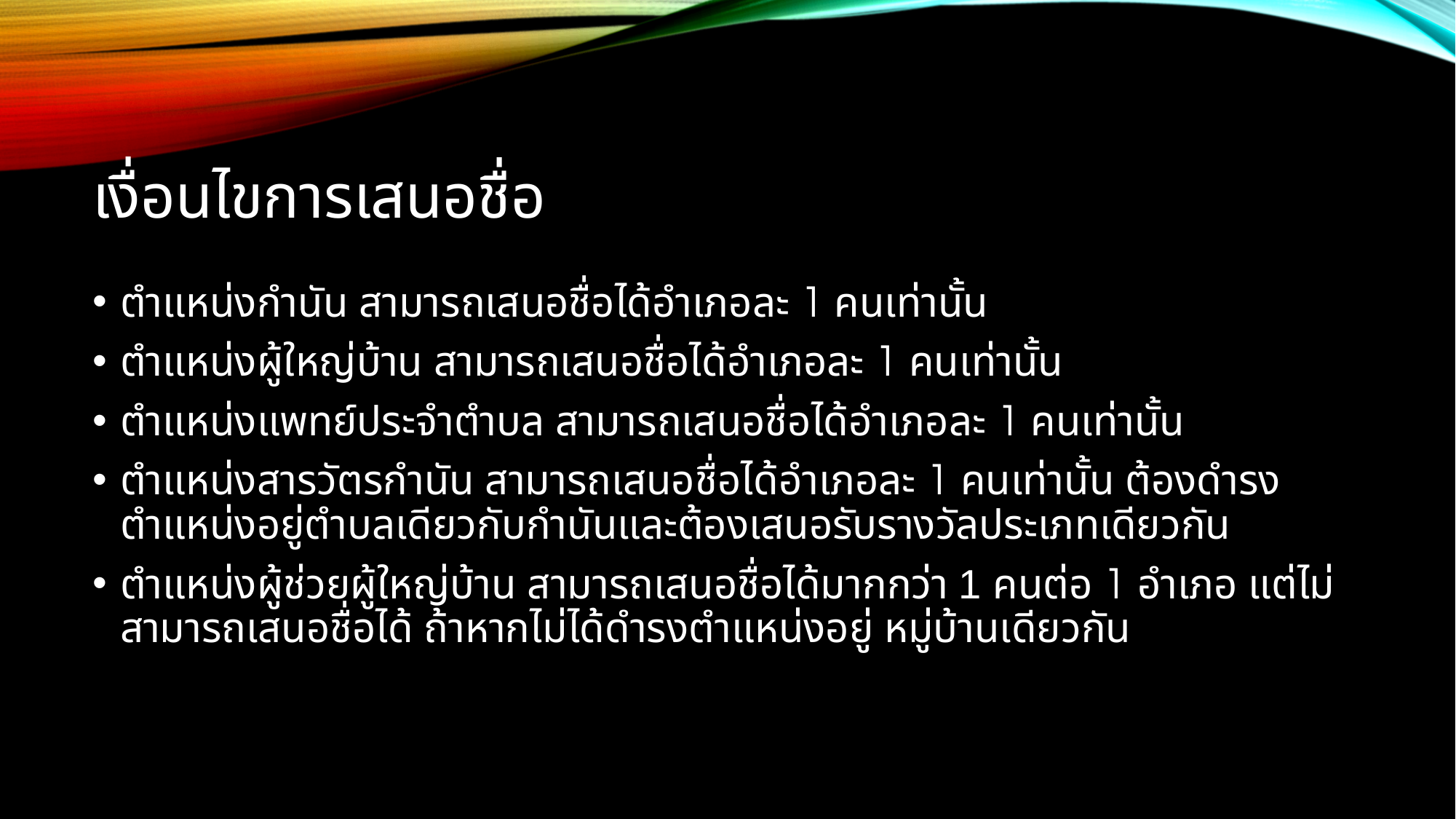

# เงื่อนไขการเสนอชื่อ
ตำแหน่งกำนัน สามารถเสนอชื่อได้อำเภอละ 1 คนเท่านั้น
ตำแหน่งผู้ใหญ่บ้าน สามารถเสนอชื่อได้อำเภอละ 1 คนเท่านั้น
ตำแหน่งแพทย์ประจำตำบล สามารถเสนอชื่อได้อำเภอละ 1 คนเท่านั้น
ตำแหน่งสารวัตรกำนัน สามารถเสนอชื่อได้อำเภอละ 1 คนเท่านั้น ต้องดำรงตำแหน่งอยู่ตำบลเดียวกับกำนันและต้องเสนอรับรางวัลประเภทเดียวกัน
ตำแหน่งผู้ช่วยผู้ใหญ่บ้าน สามารถเสนอชื่อได้มากกว่า 1 คนต่อ 1 อำเภอ แต่ไม่สามารถเสนอชื่อได้ ถ้าหากไม่ได้ดำรงตำแหน่งอยู่ หมู่บ้านเดียวกัน